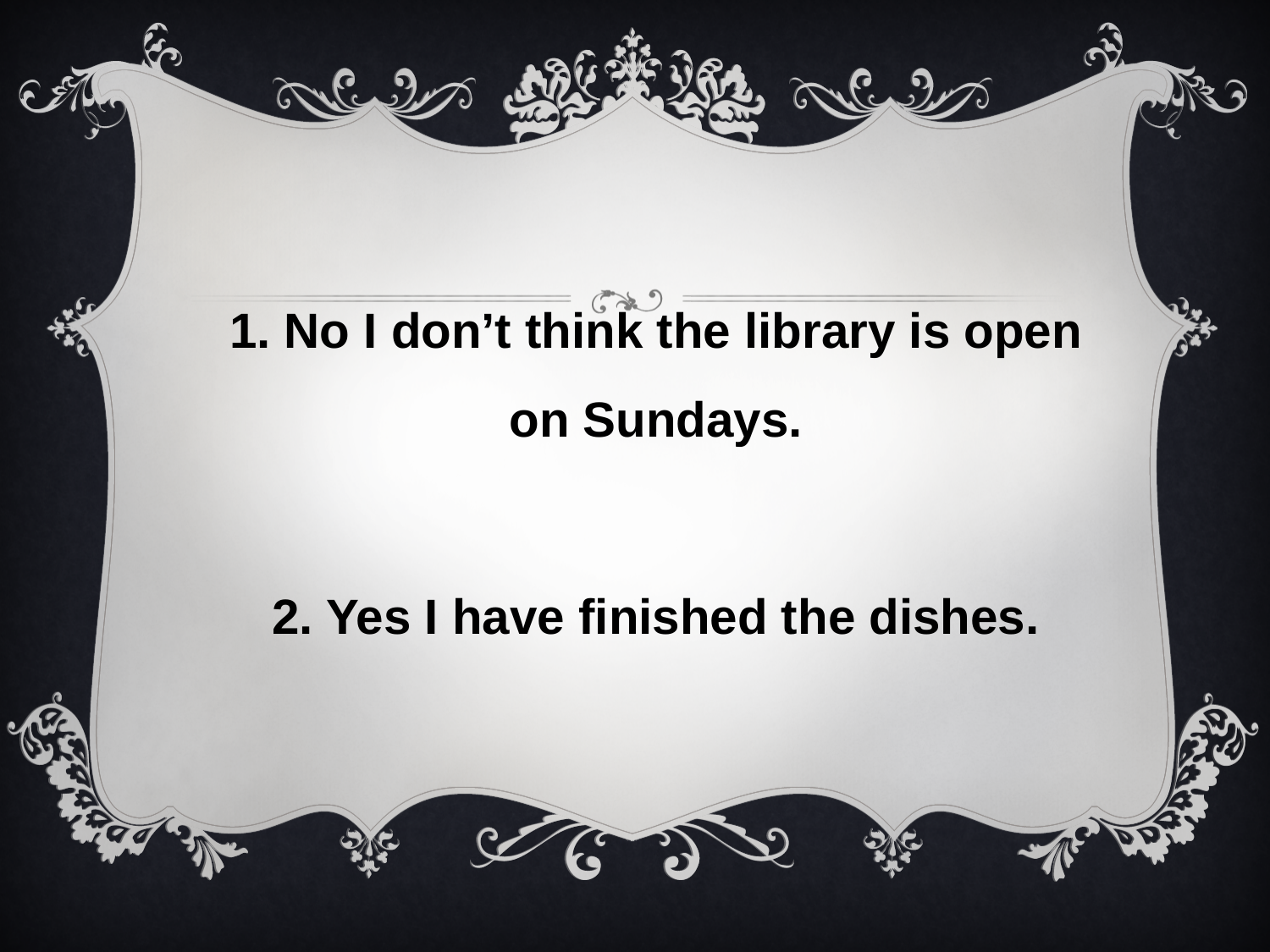

1. No I don’t think the library is open on Sundays.

2. Yes I have finished the dishes.